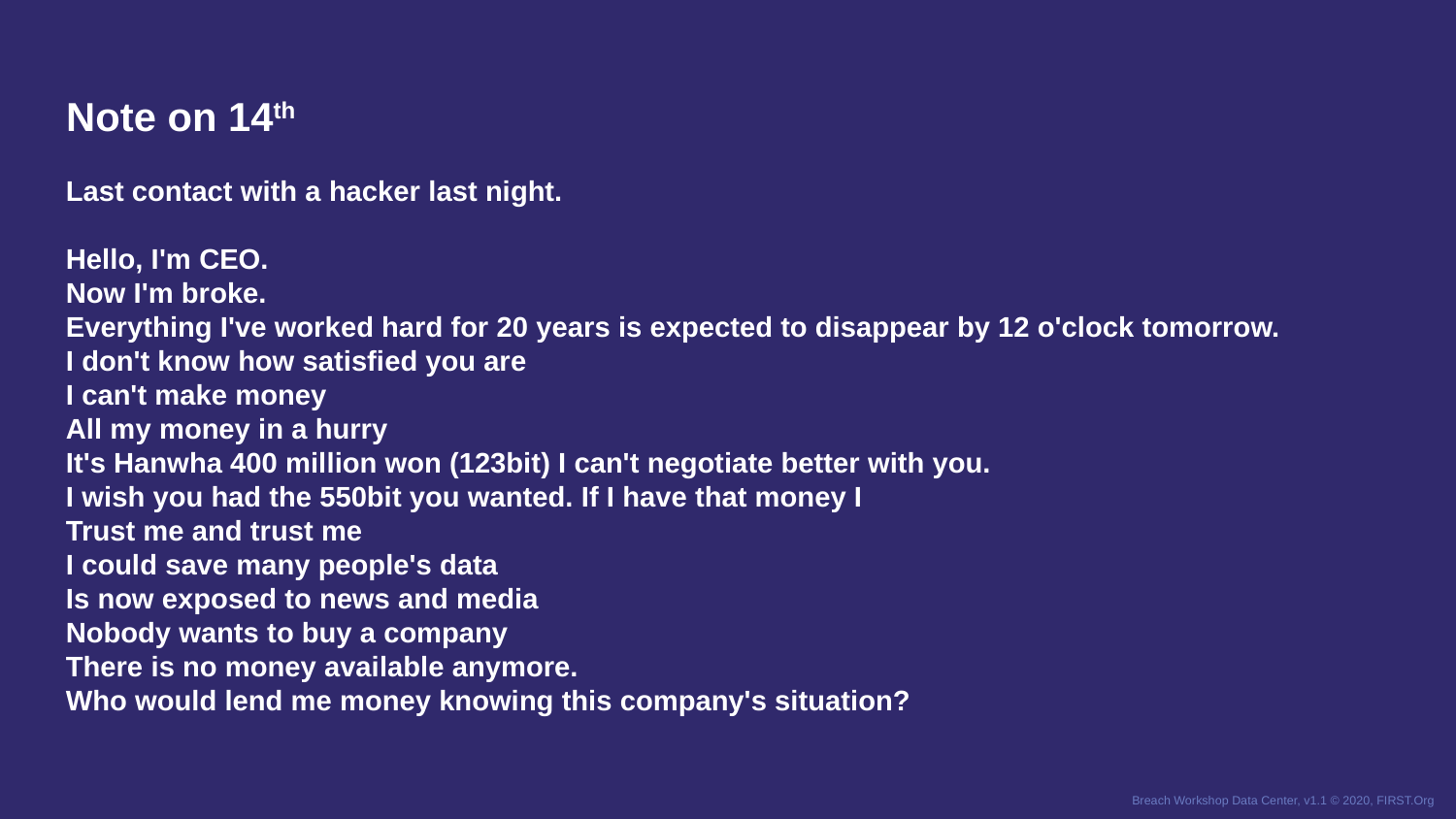

# Note on 14th
Last contact with a hacker last night.

Hello, I'm CEO.
Now I'm broke.
Everything I've worked hard for 20 years is expected to disappear by 12 o'clock tomorrow.
I don't know how satisfied you are
I can't make money
All my money in a hurry
It's Hanwha 400 million won (123bit) I can't negotiate better with you.
I wish you had the 550bit you wanted. If I have that money I
Trust me and trust me
I could save many people's data
Is now exposed to news and media
Nobody wants to buy a company
There is no money available anymore.
Who would lend me money knowing this company's situation?